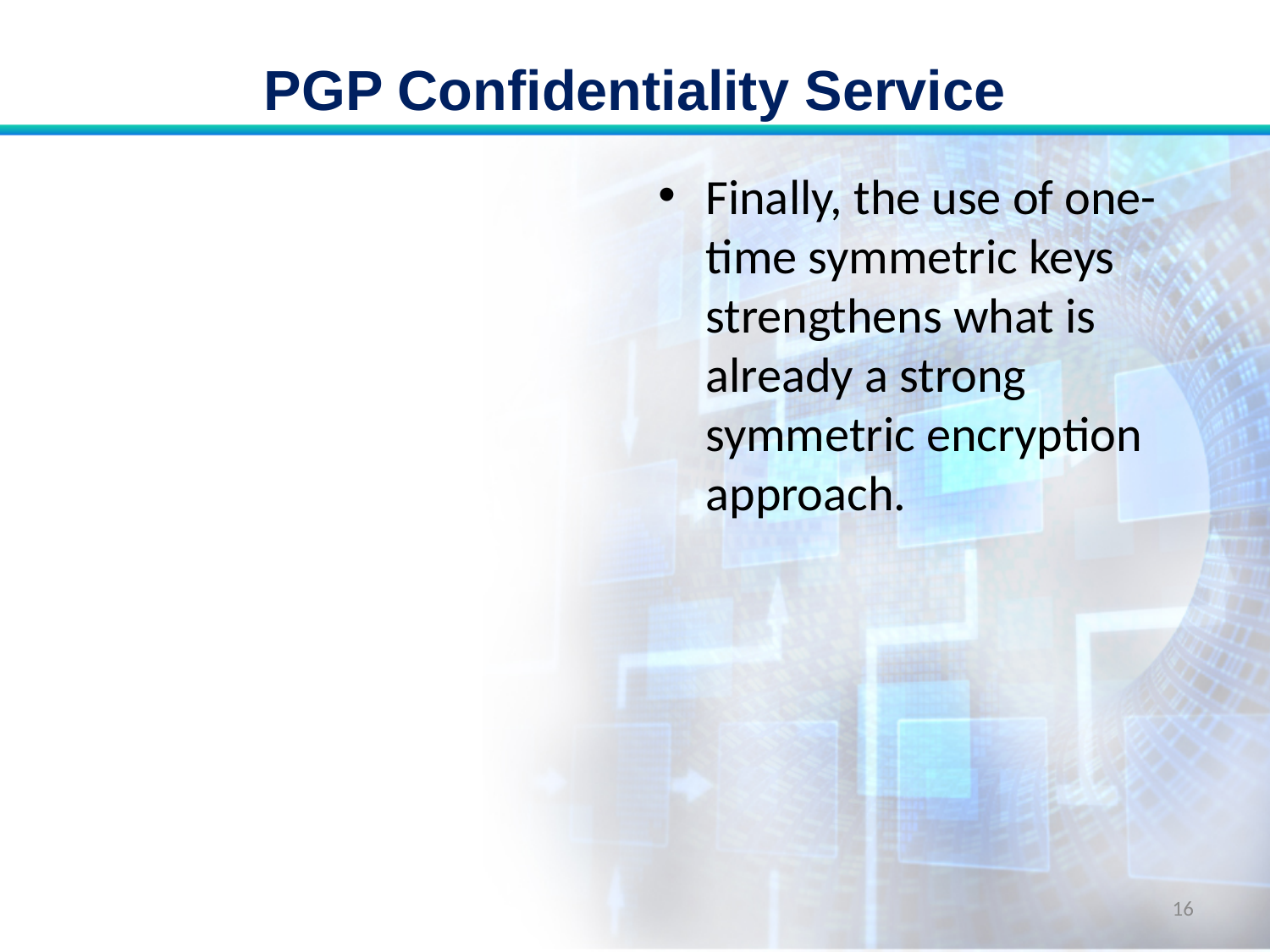

# PGP Confidentiality Service
Finally, the use of one-time symmetric keys strengthens what is already a strong symmetric encryption approach.

16